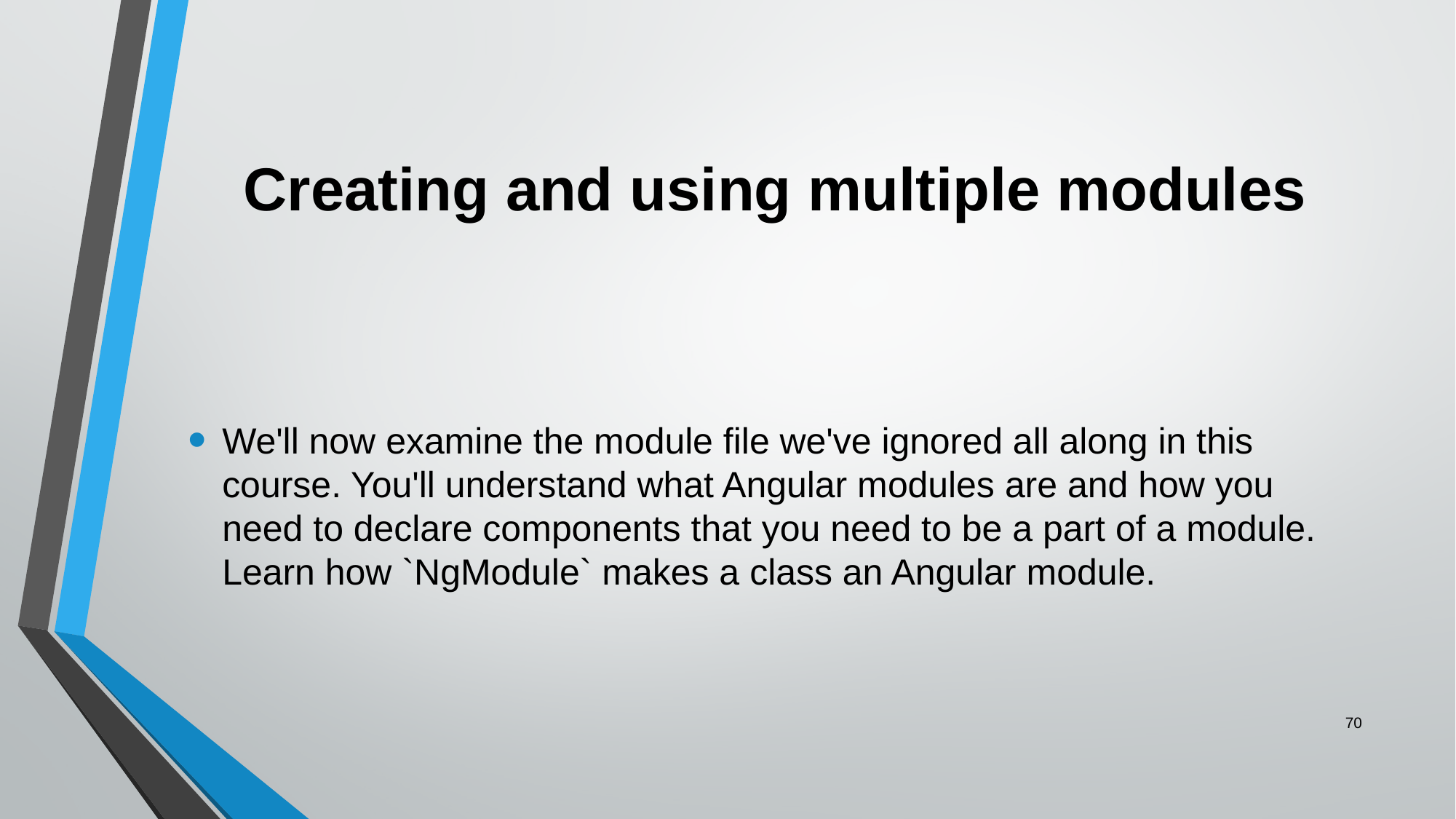

# Creating and using multiple modules
We'll now examine the module file we've ignored all along in this course. You'll understand what Angular modules are and how you need to declare components that you need to be a part of a module. Learn how `NgModule` makes a class an Angular module.
70